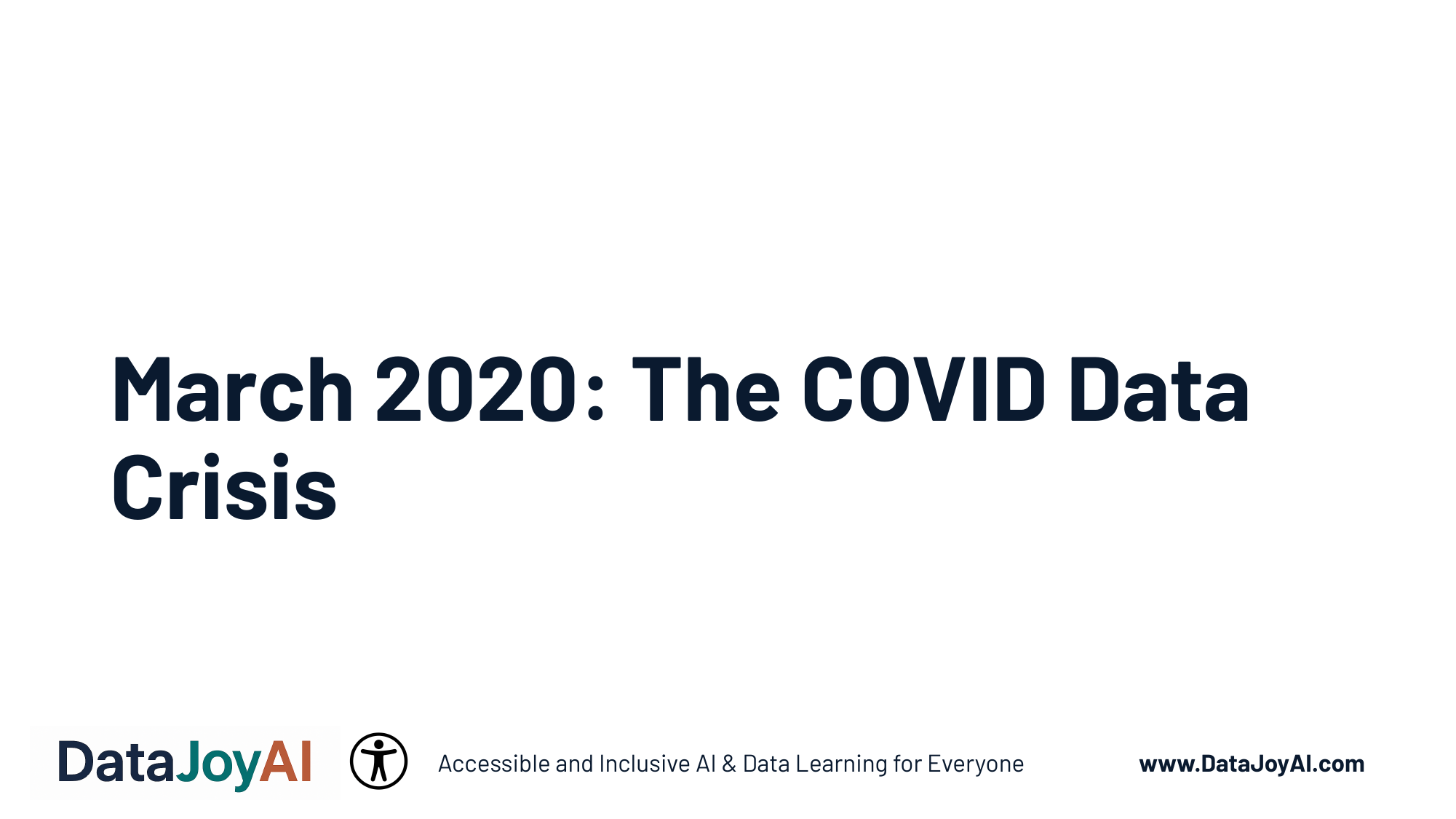

# March 2020: The COVID Data Crisis